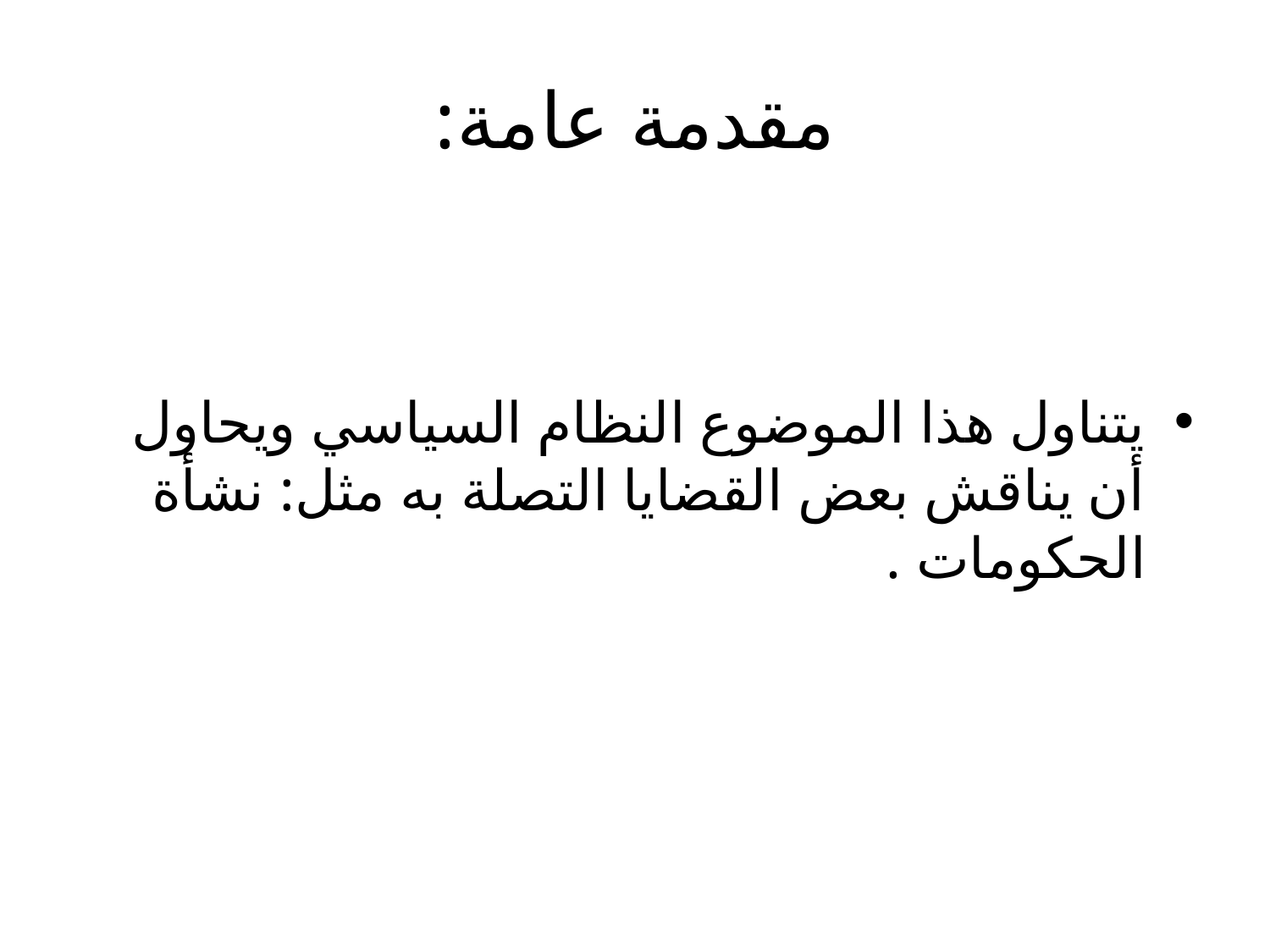

# مقدمة عامة:

يتناول هذا الموضوع النظام السياسي ويحاول أن يناقش بعض القضايا التصلة به مثل: نشأة الحكومات .